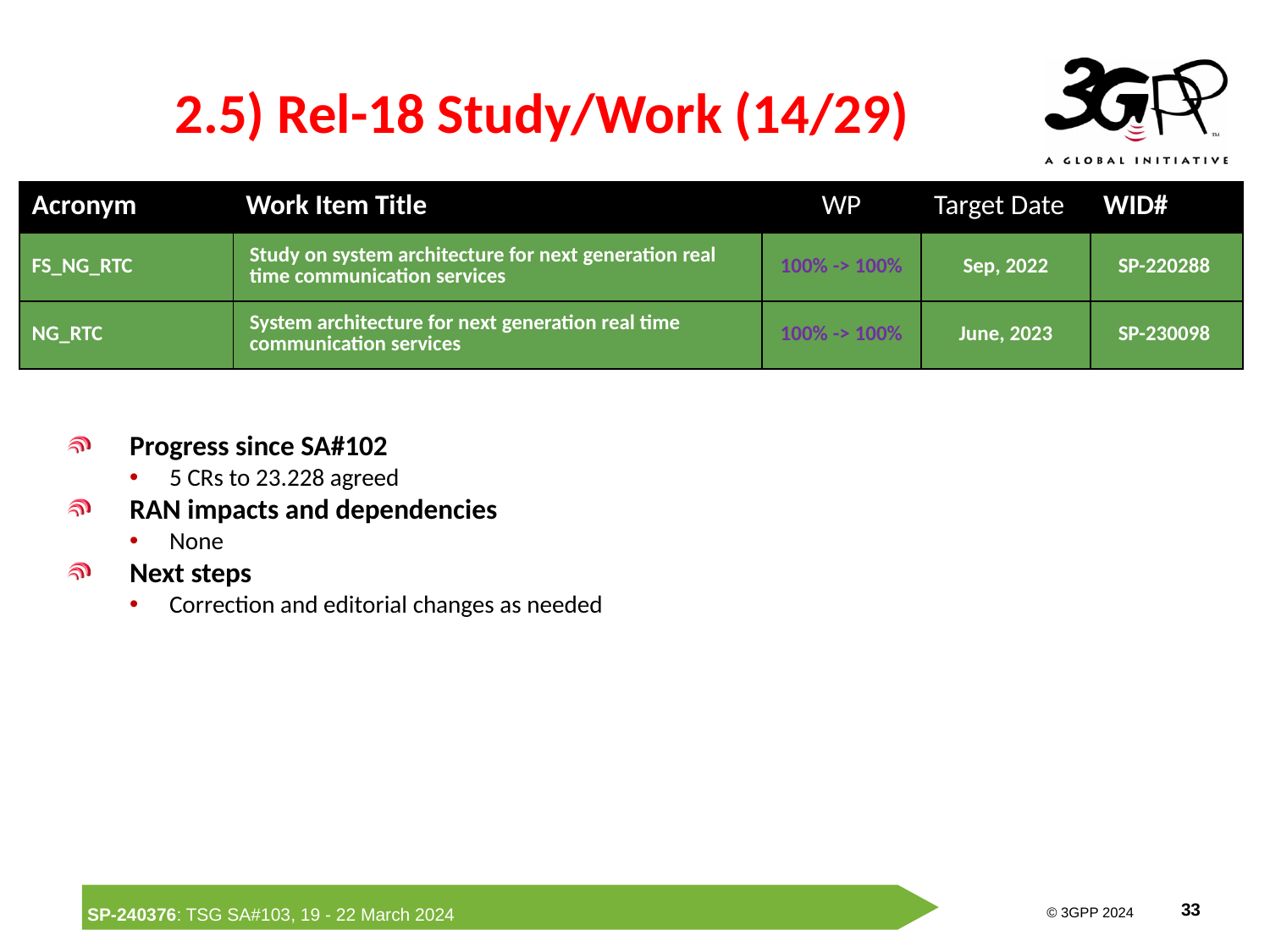

# 2.5) Rel-18 Study/Work (14/29)
| Acronym | Work Item Title | WP | Target Date | WID# |
| --- | --- | --- | --- | --- |
| FS\_NG\_RTC | Study on system architecture for next generation real time communication services | 100% -> 100% | Sep, 2022 | SP-220288 |
| NG\_RTC | System architecture for next generation real time communication services | 100% -> 100% | June, 2023 | SP-230098 |
Progress since SA#102
5 CRs to 23.228 agreed
RAN impacts and dependencies
None
Next steps
Correction and editorial changes as needed